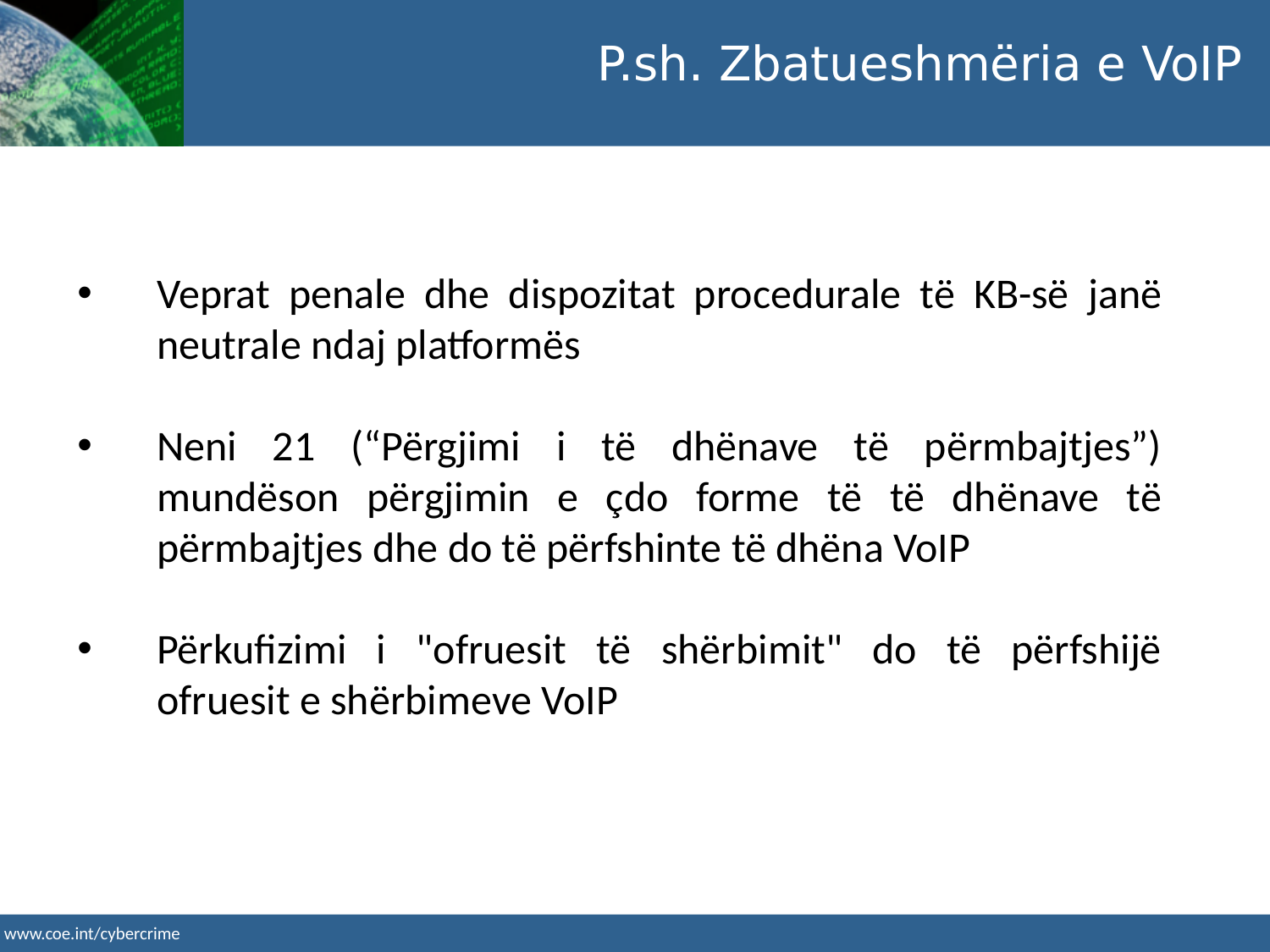

P.sh. Zbatueshmëria e VoIP
Veprat penale dhe dispozitat procedurale të KB-së janë neutrale ndaj platformës

Neni 21 (“Përgjimi i të dhënave të përmbajtjes”) mundëson përgjimin e çdo forme të të dhënave të përmbajtjes dhe do të përfshinte të dhëna VoIP

Përkufizimi i "ofruesit të shërbimit" do të përfshijë ofruesit e shërbimeve VoIP